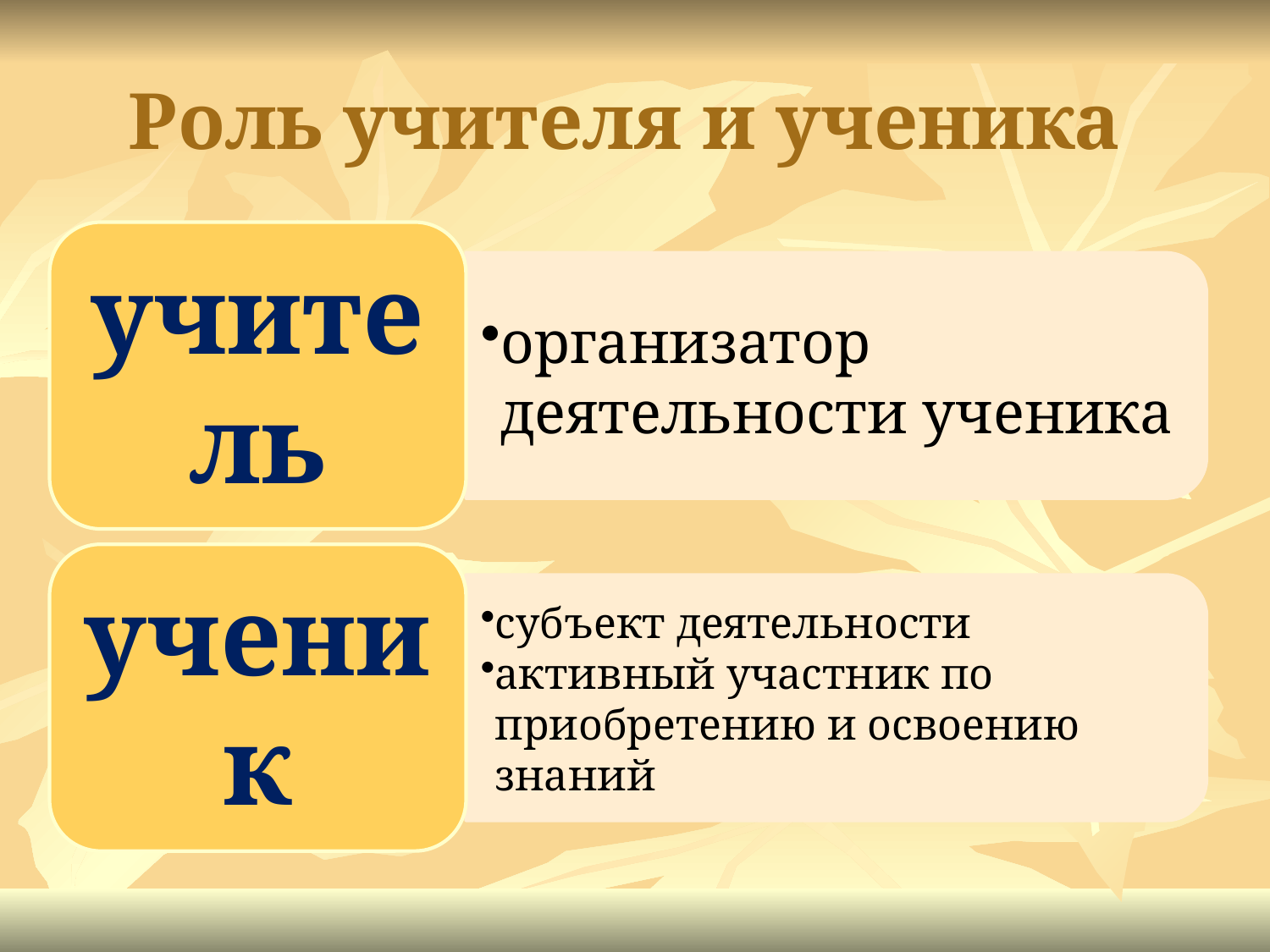

# Роль учителя и ученика
организатор деятельности ученика
ученик
субъект деятельности
активный участник по приобретению и освоению знаний